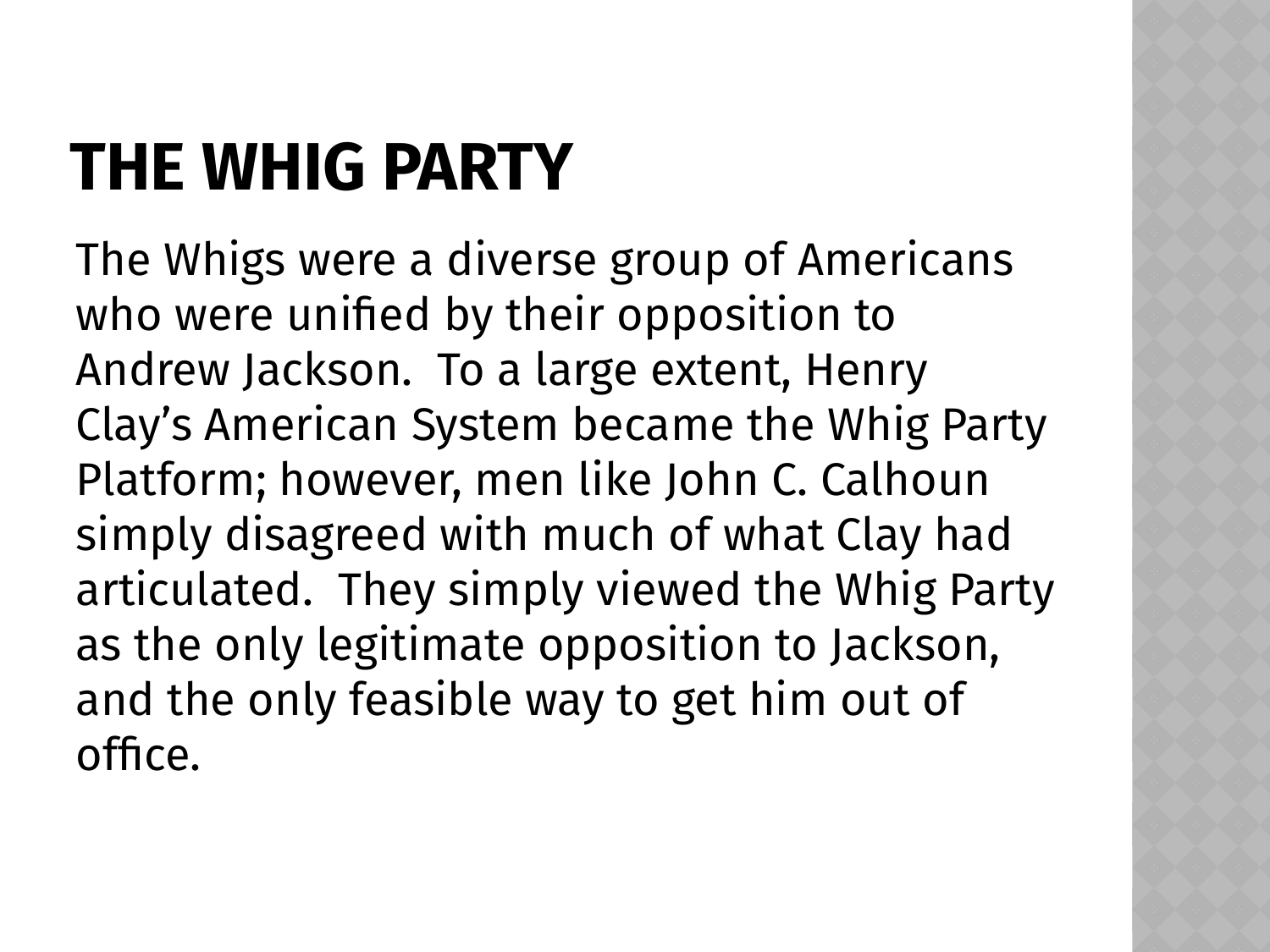

# The Whig Party
The Whigs were a diverse group of Americans who were unified by their opposition to Andrew Jackson.  To a large extent, Henry Clay’s American System became the Whig Party Platform; however, men like John C. Calhoun simply disagreed with much of what Clay had articulated.  They simply viewed the Whig Party as the only legitimate opposition to Jackson, and the only feasible way to get him out of office.